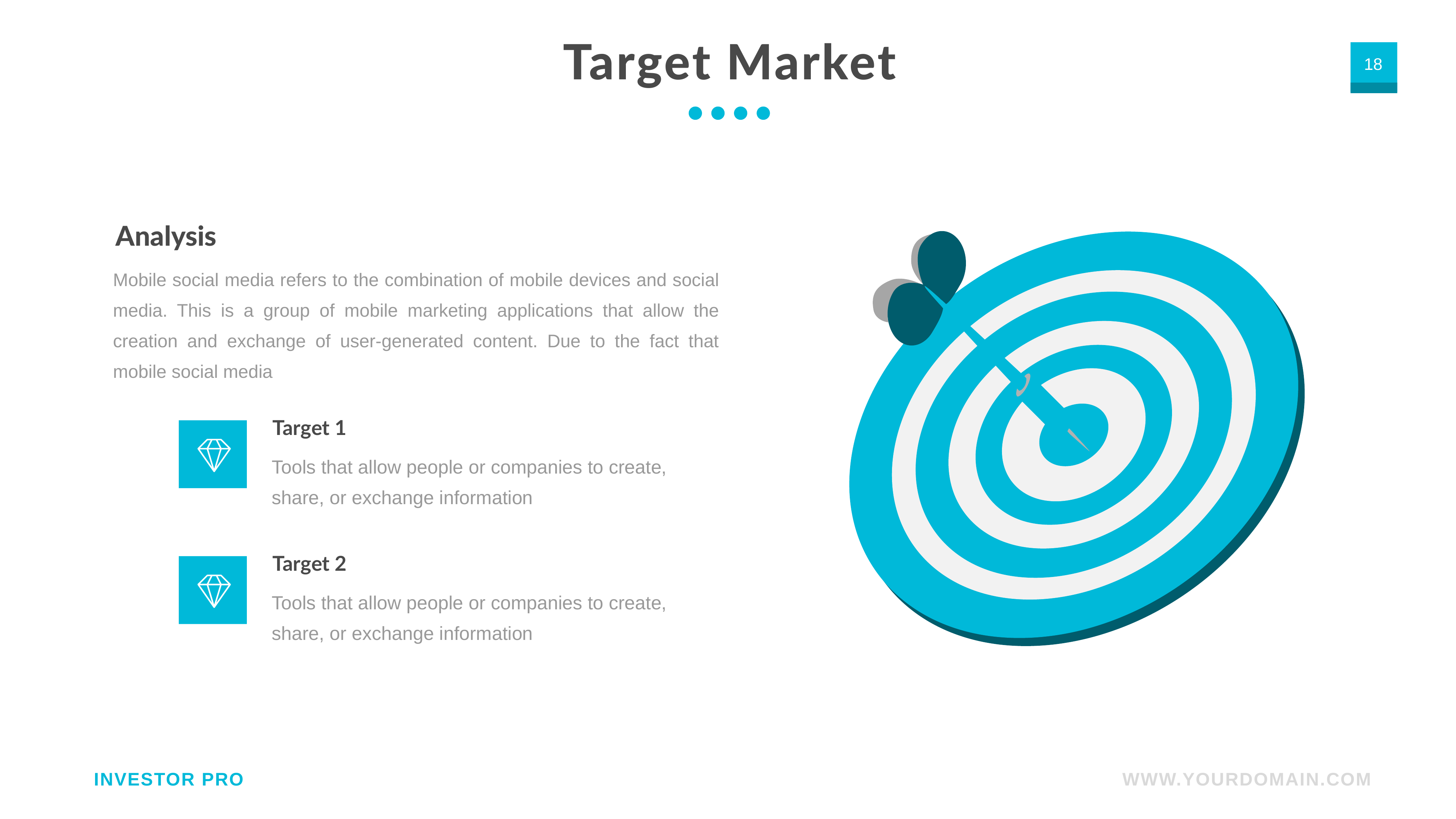

Target Market

Analysis

Mobile social media refers to the combination of mobile devices and social media. This is a group of mobile marketing applications that allow the creation and exchange of user-generated content. Due to the fact that mobile social media
Target 1

Tools that allow people or companies to create, share, or exchange information
Target 2

Tools that allow people or companies to create, share, or exchange information